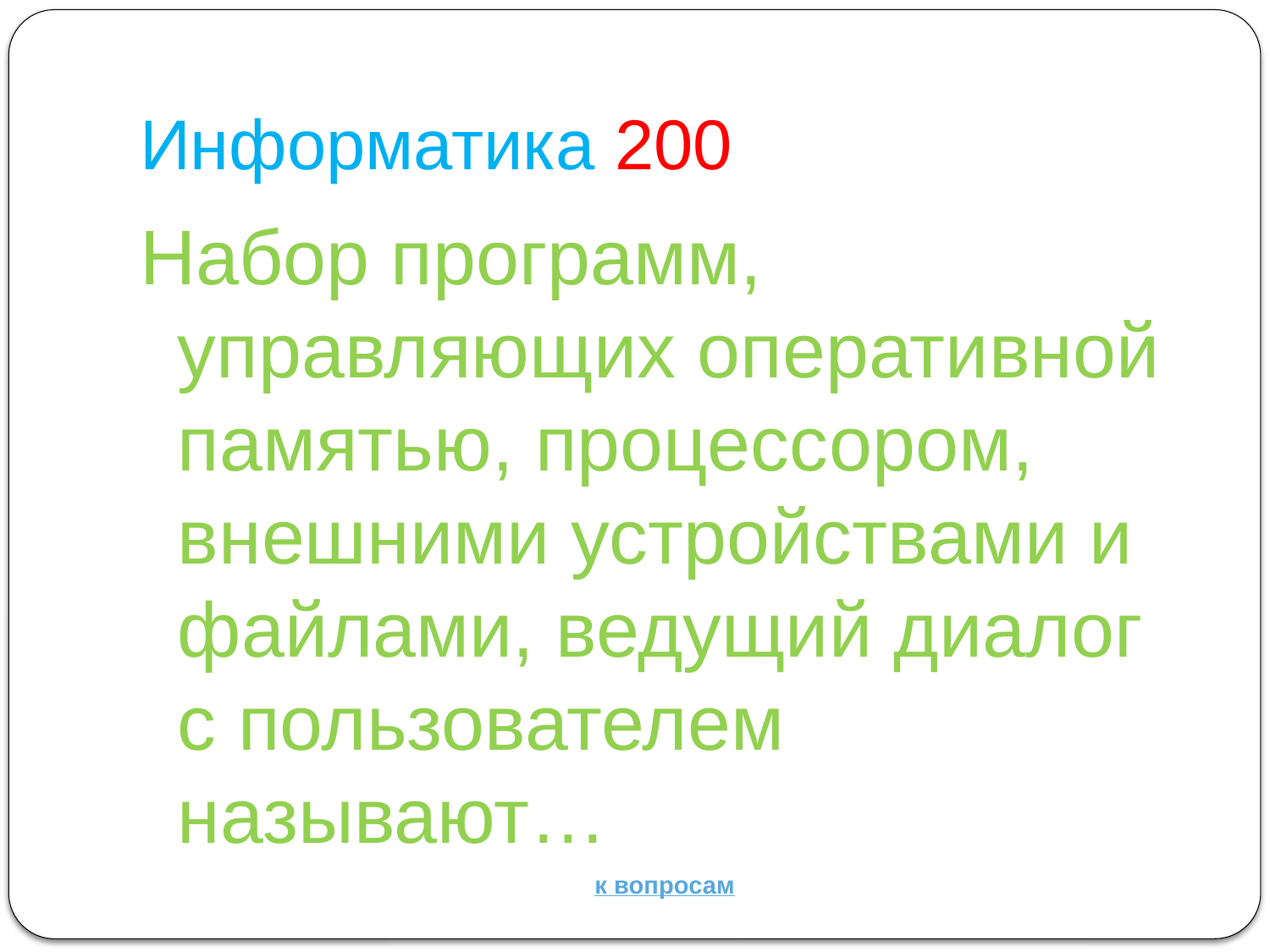

# Информатика 200
Набор программ, управляющих оперативной памятью, процессором, внешними устройствами и файлами, ведущий диалог с пользователем называют…
к вопросам